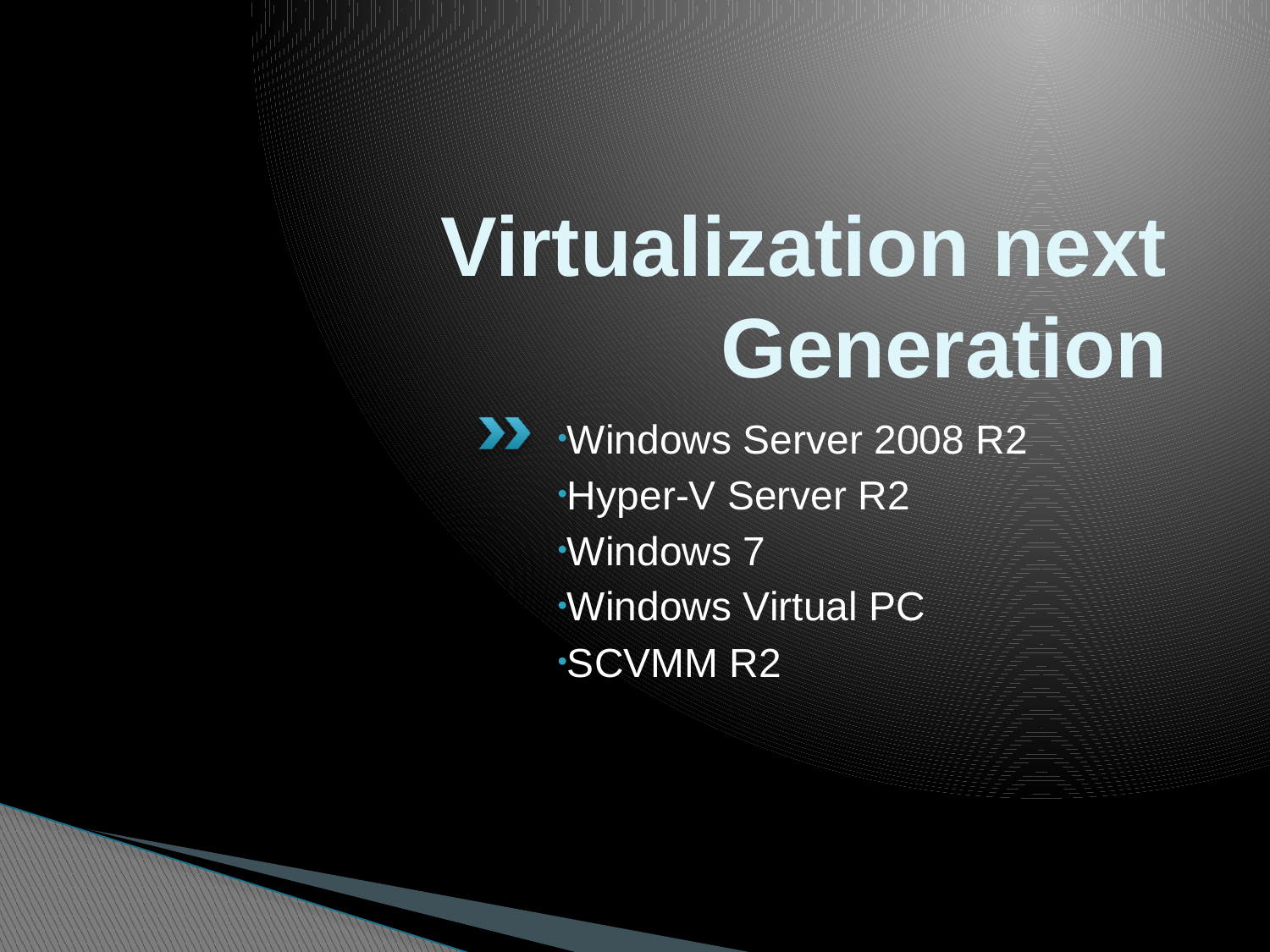

# Virtualization next Generation
Windows Server 2008 R2
Hyper-V Server R2
Windows 7
Windows Virtual PC
SCVMM R2